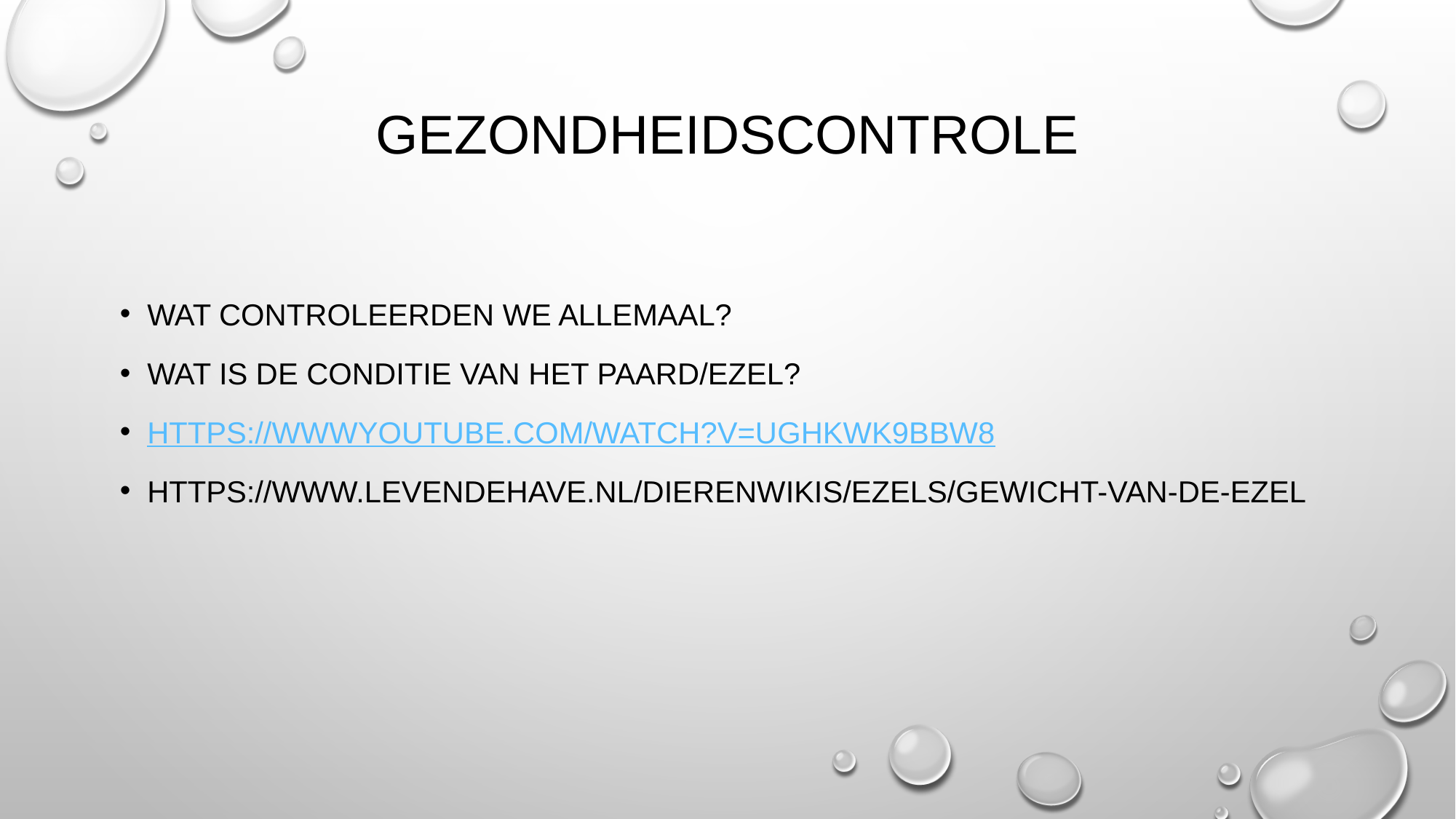

# Gezondheidscontrole
Wat controleerden we allemaal?
Wat is de conditie van het paard/ezel?
https://wwwyoutube.com/watch?v=ugHkwk9BBW8
https://www.levendehave.nl/dierenwikis/ezels/gewicht-van-de-ezel